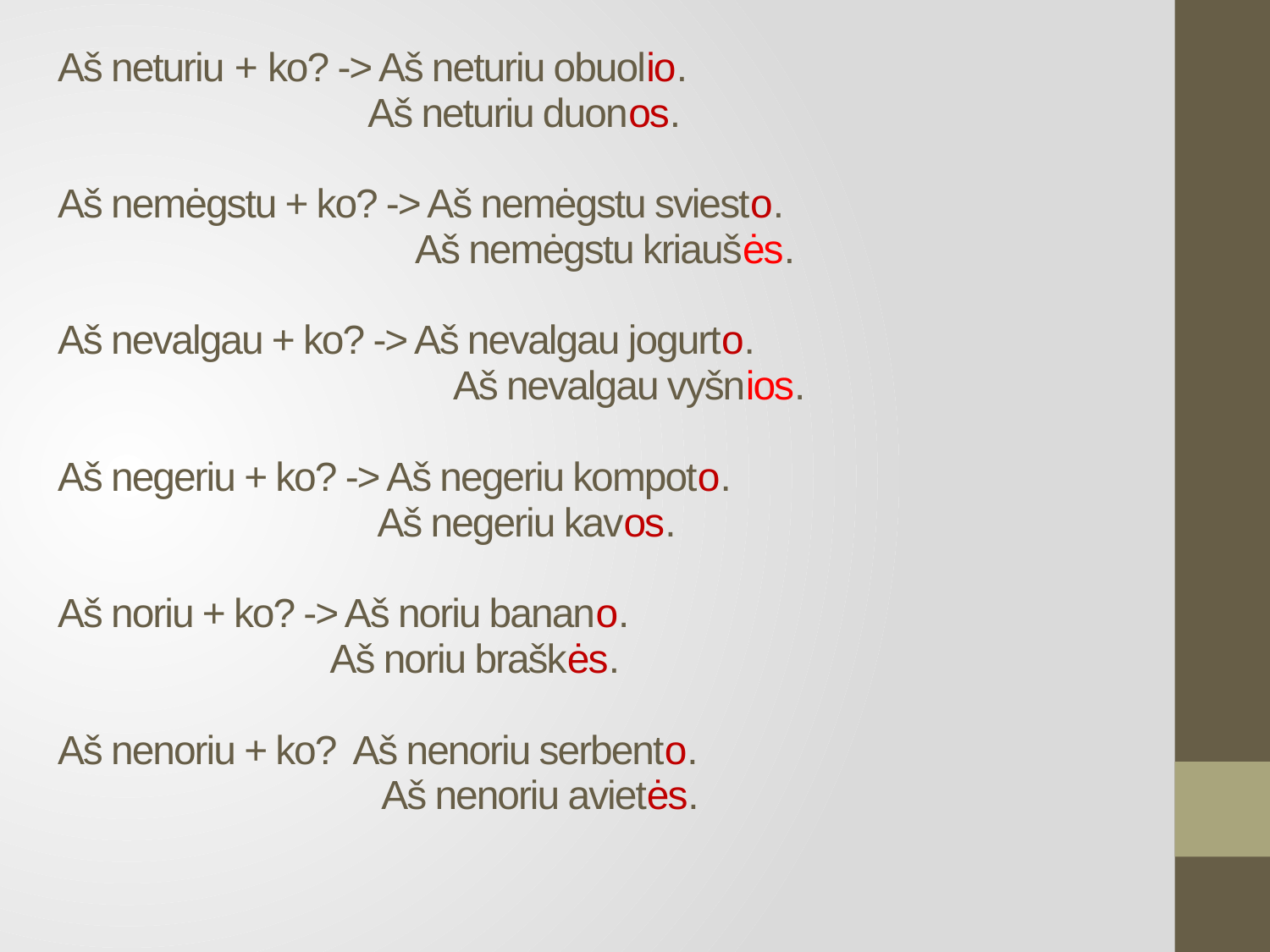

# Aš neturiu + ko? -> Aš neturiu obuolio. Aš neturiu duonos. Aš nemėgstu + ko? -> Aš nemėgstu sviesto. Aš nemėgstu kriaušės. Aš nevalgau + ko? -> Aš nevalgau jogurto. Aš nevalgau vyšnios. Aš negeriu + ko? -> Aš negeriu kompoto. Aš negeriu kavos. Aš noriu + ko? -> Aš noriu banano. Aš noriu braškės. Aš nenoriu + ko?  Aš nenoriu serbento. Aš nenoriu avietės.